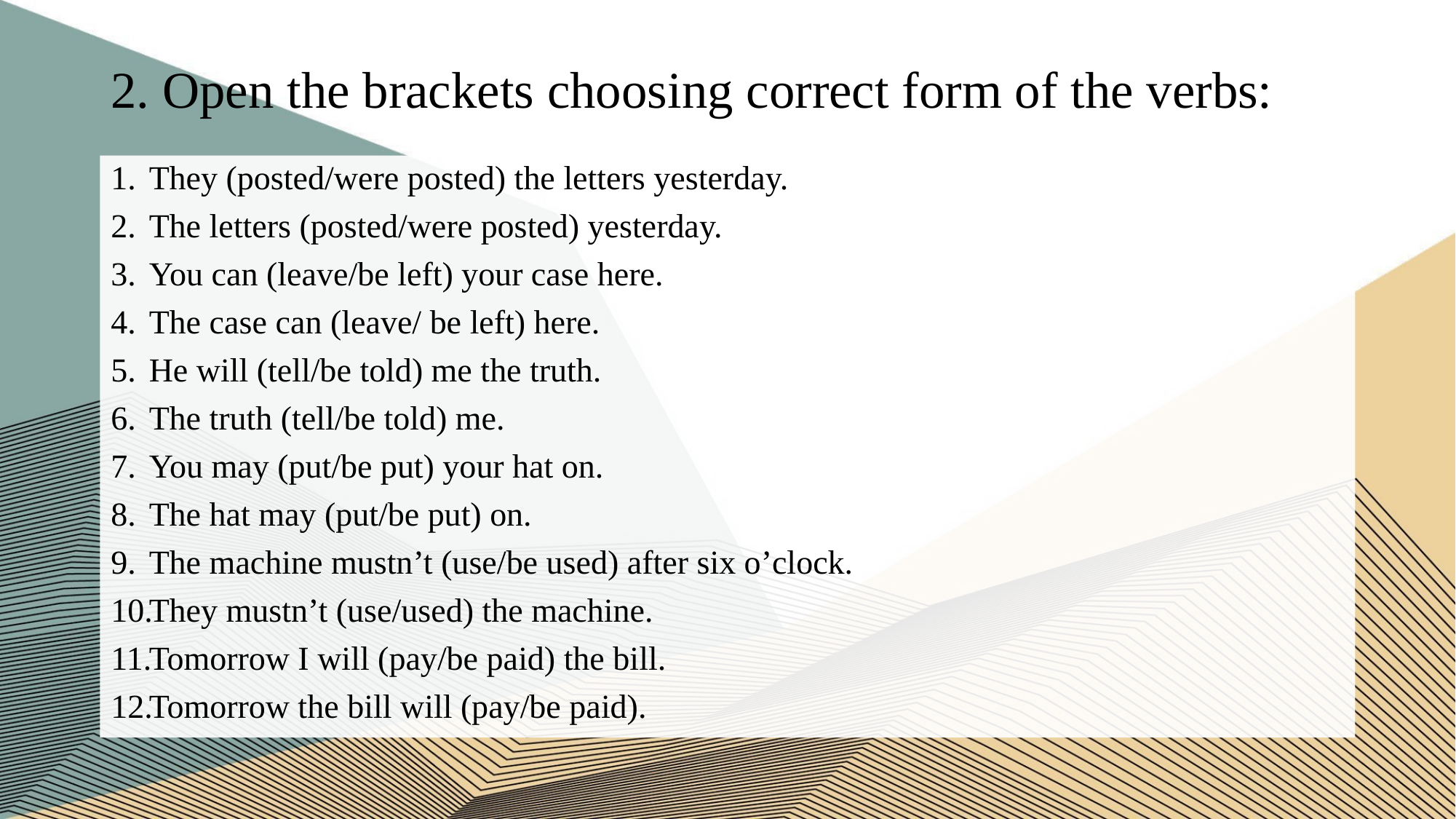

# 2. Open the brackets choosing correct form of the verbs:
They (posted/were posted) the letters yesterday.
The letters (posted/were posted) yesterday.
You can (leave/be left) your case here.
The case can (leave/ be left) here.
He will (tell/be told) me the truth.
The truth (tell/be told) me.
You may (put/be put) your hat on.
The hat may (put/be put) on.
The machine mustn’t (use/be used) after six o’clock.
They mustn’t (use/used) the machine.
Tomorrow I will (pay/be paid) the bill.
Tomorrow the bill will (pay/be paid).